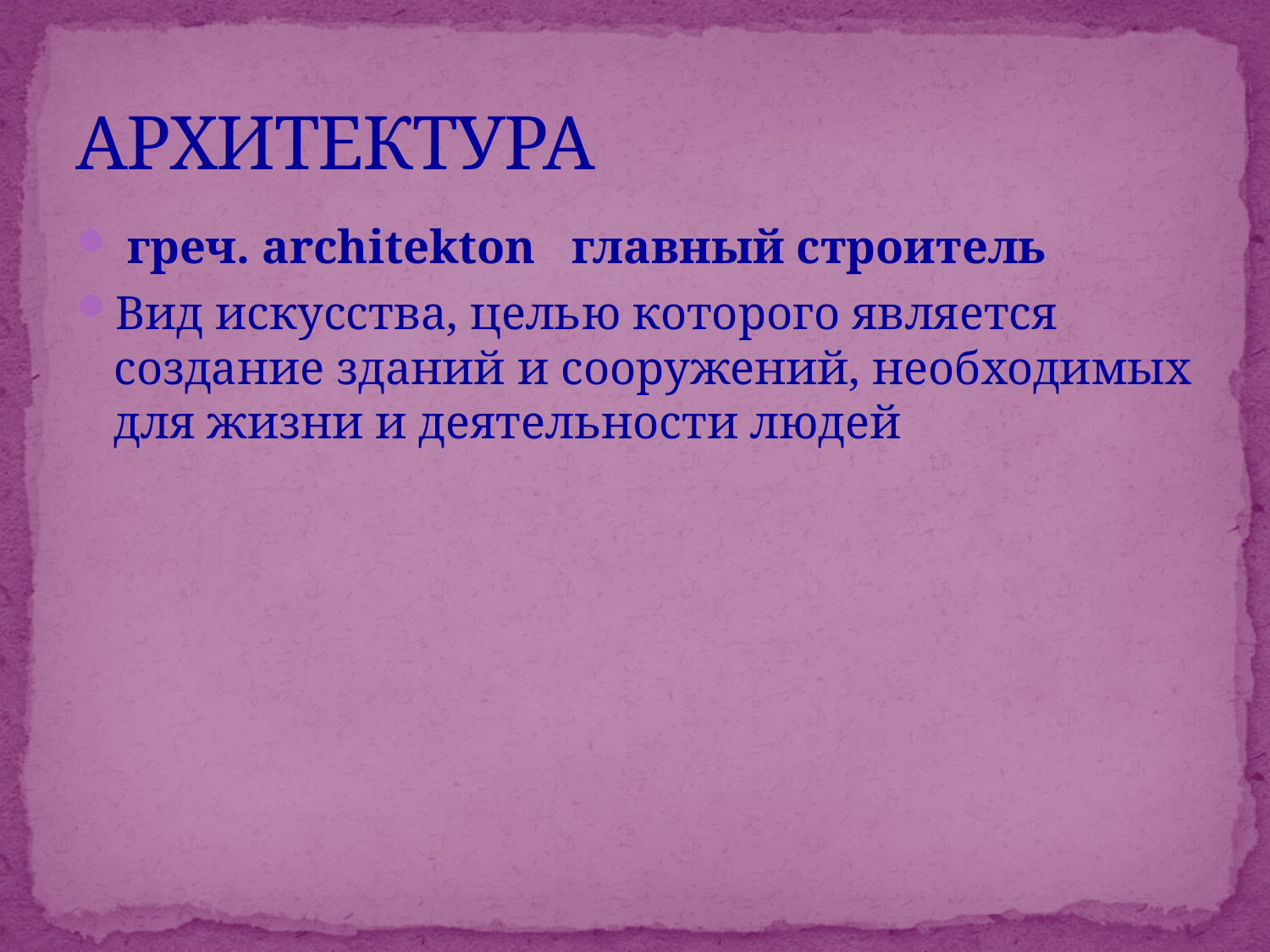

# АРХИТЕКТУРА
 греч. architekton   главный строитель
Вид искусства, целью которого является создание зданий и сооружений, необходимых для жизни и деятельности людей